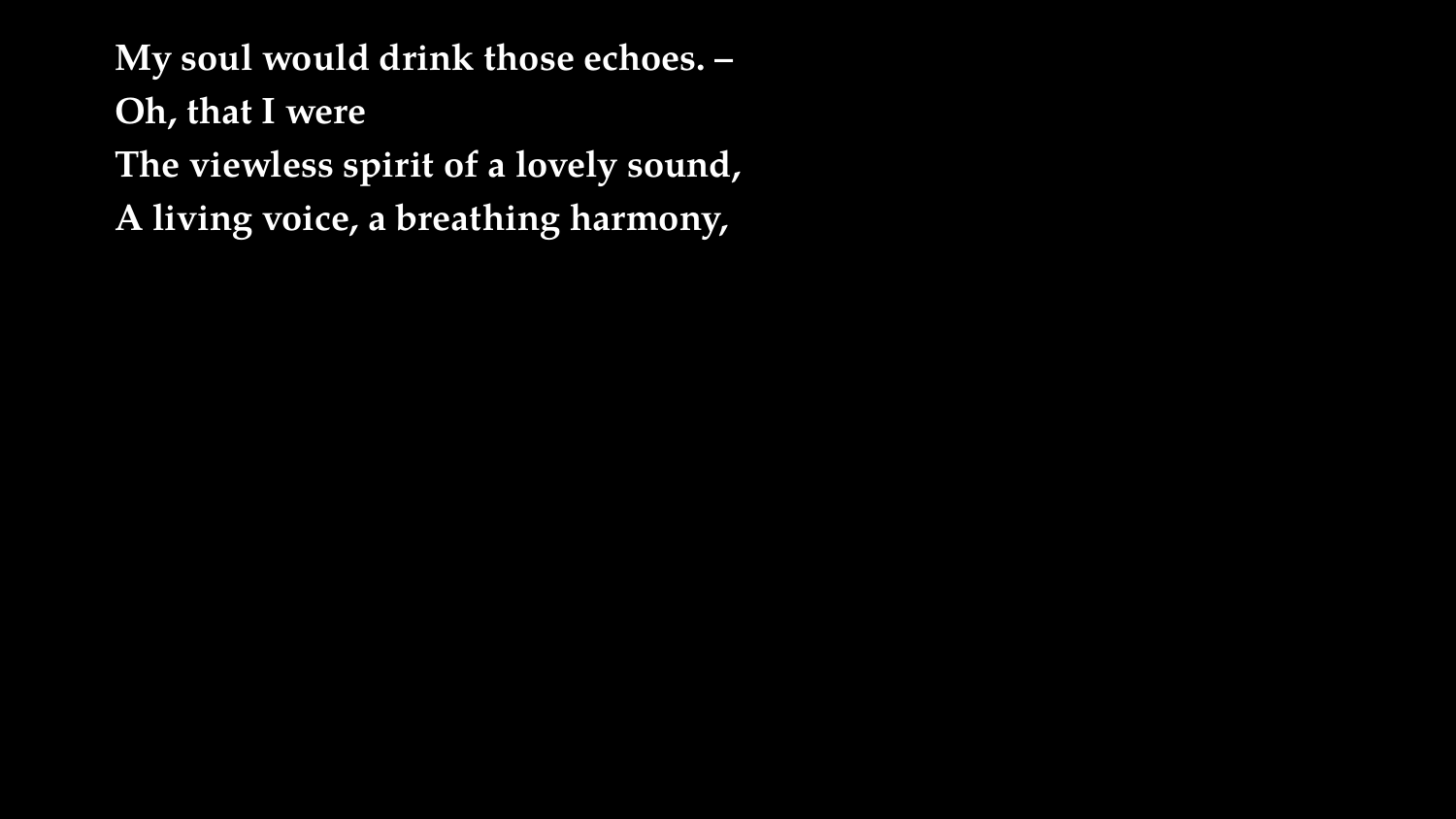

# My soul would drink those echoes. – Oh, that I were The viewless spirit of a lovely sound, A living voice, a breathing harmony,